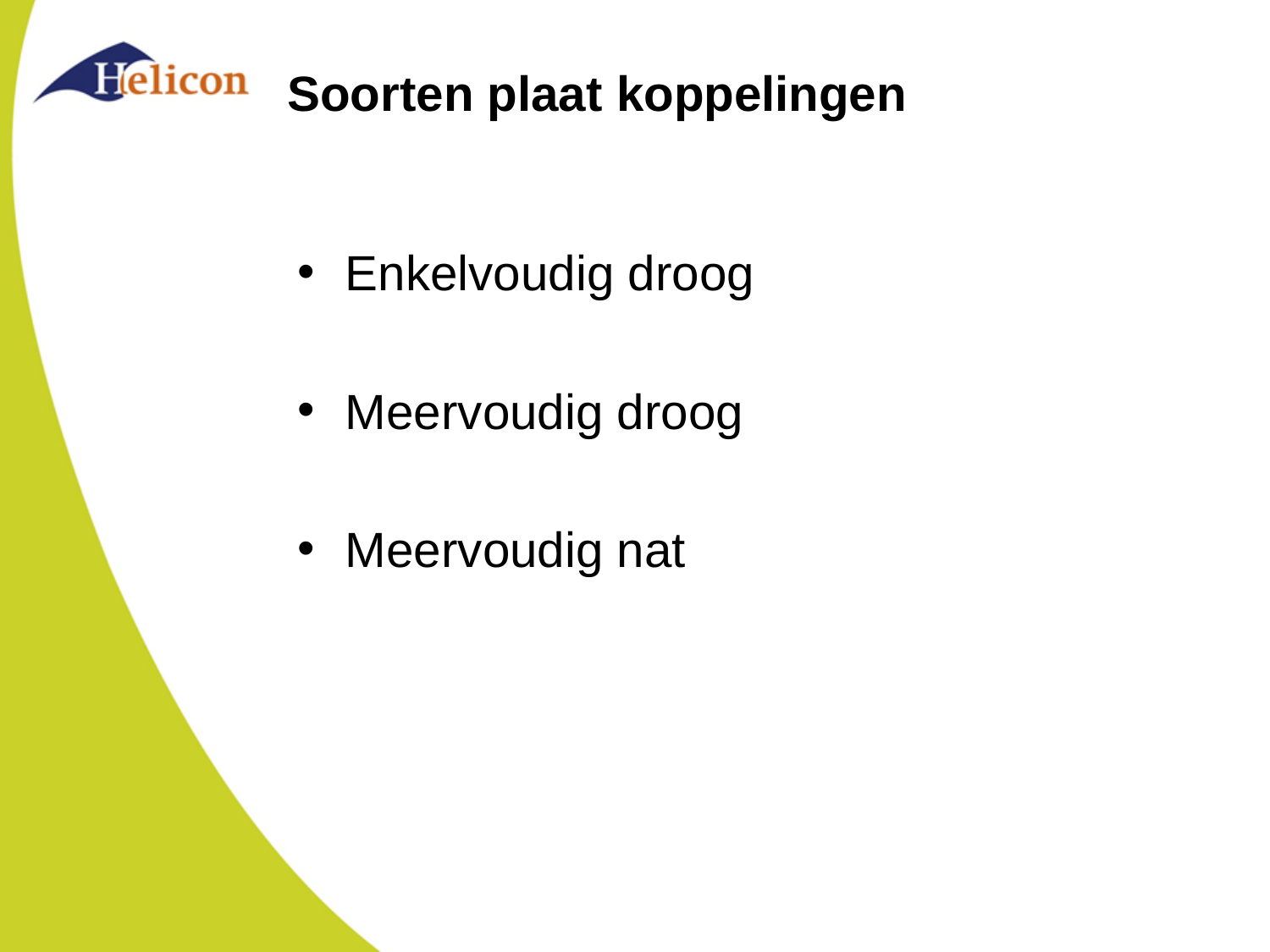

# Soorten plaat koppelingen

Enkelvoudig droog

Meervoudig droog

Meervoudig nat